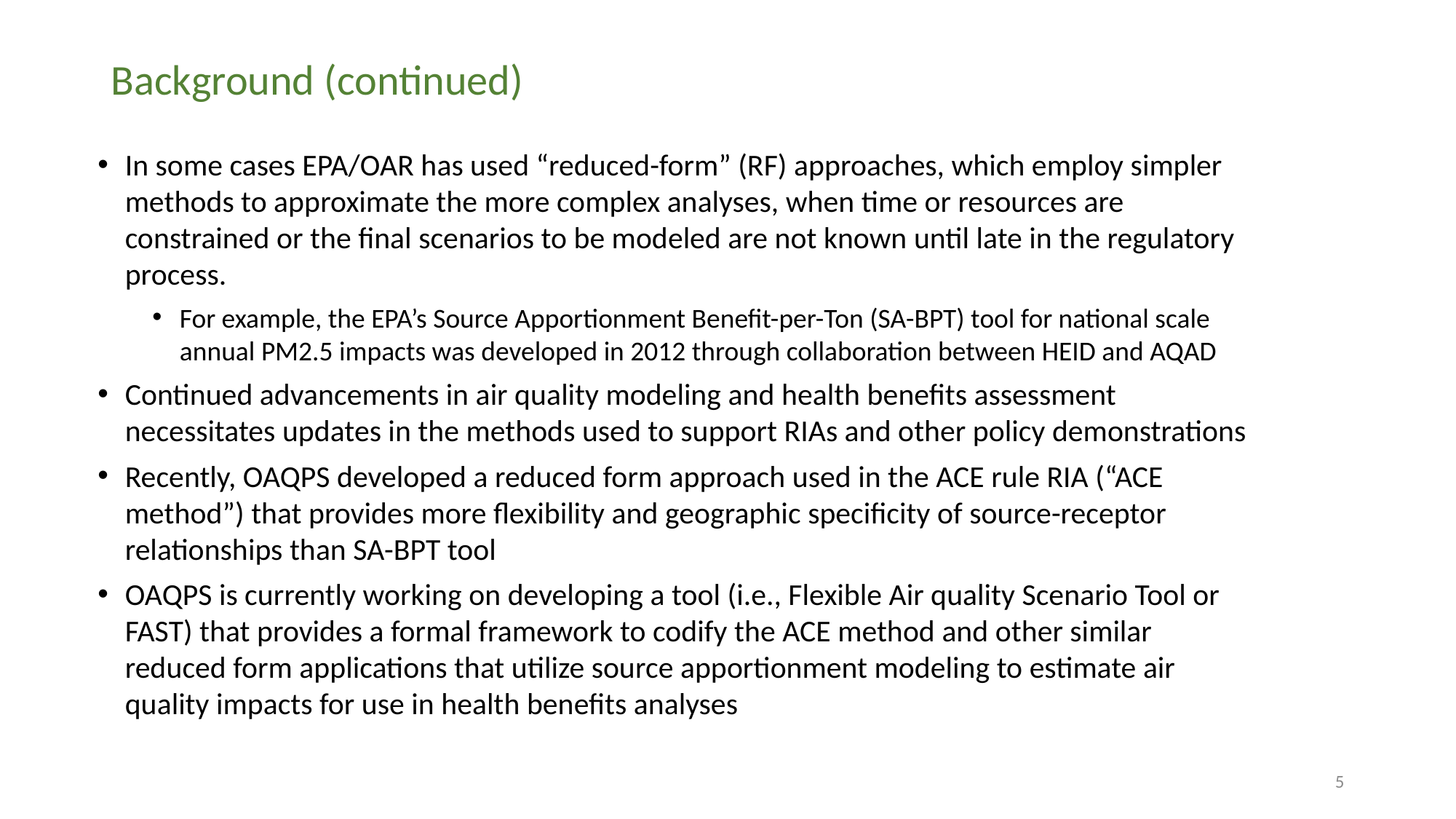

# Background (continued)
In some cases EPA/OAR has used “reduced-form” (RF) approaches, which employ simpler methods to approximate the more complex analyses, when time or resources are constrained or the final scenarios to be modeled are not known until late in the regulatory process.
For example, the EPA’s Source Apportionment Benefit-per-Ton (SA-BPT) tool for national scale annual PM2.5 impacts was developed in 2012 through collaboration between HEID and AQAD
Continued advancements in air quality modeling and health benefits assessment necessitates updates in the methods used to support RIAs and other policy demonstrations
Recently, OAQPS developed a reduced form approach used in the ACE rule RIA (“ACE method”) that provides more flexibility and geographic specificity of source-receptor relationships than SA-BPT tool
OAQPS is currently working on developing a tool (i.e., Flexible Air quality Scenario Tool or FAST) that provides a formal framework to codify the ACE method and other similar reduced form applications that utilize source apportionment modeling to estimate air quality impacts for use in health benefits analyses

5